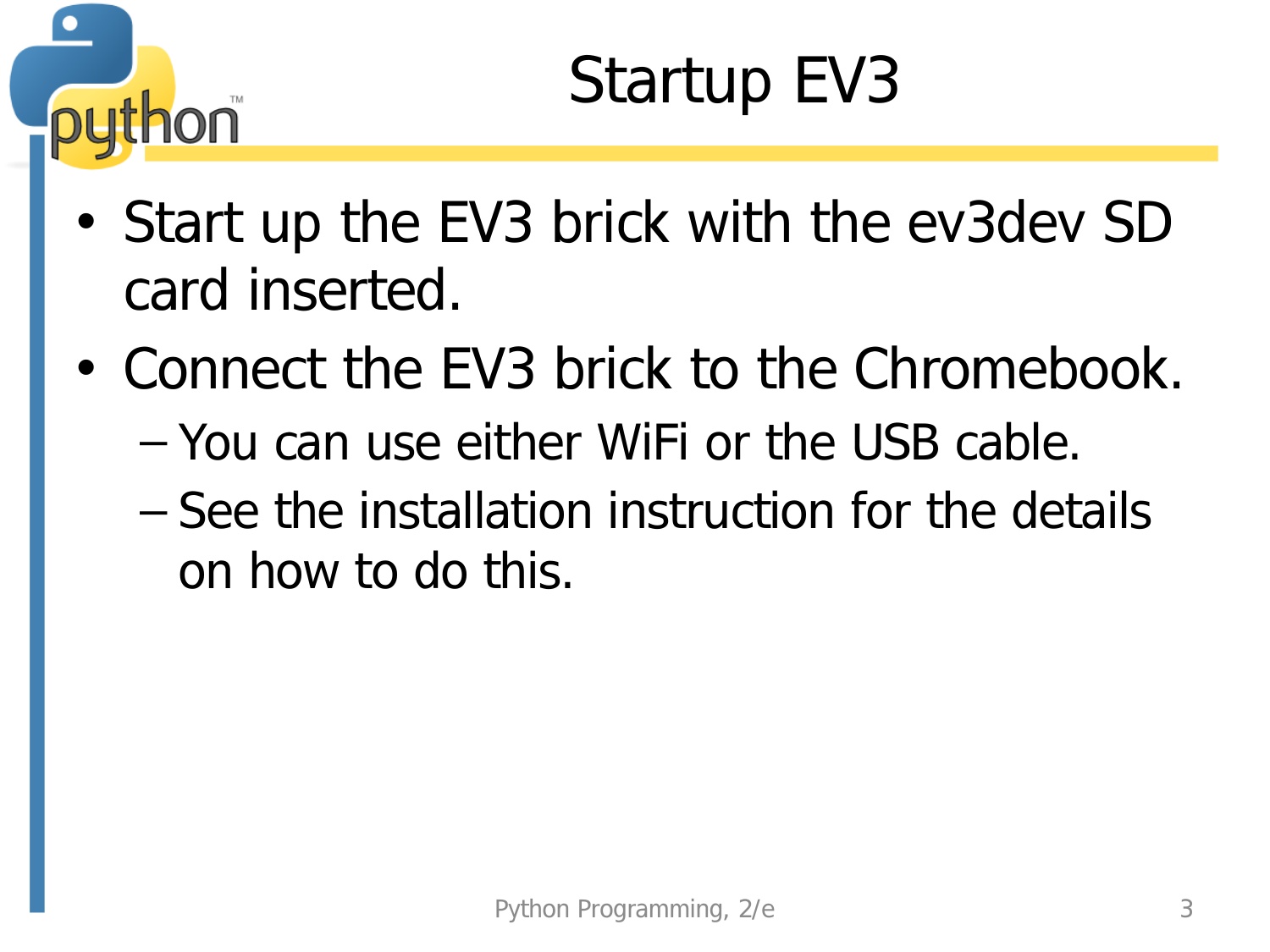

# Startup EV3
Start up the EV3 brick with the ev3dev SD card inserted.
Connect the EV3 brick to the Chromebook.
You can use either WiFi or the USB cable.
See the installation instruction for the details on how to do this.

Python Programming, 2/e
3